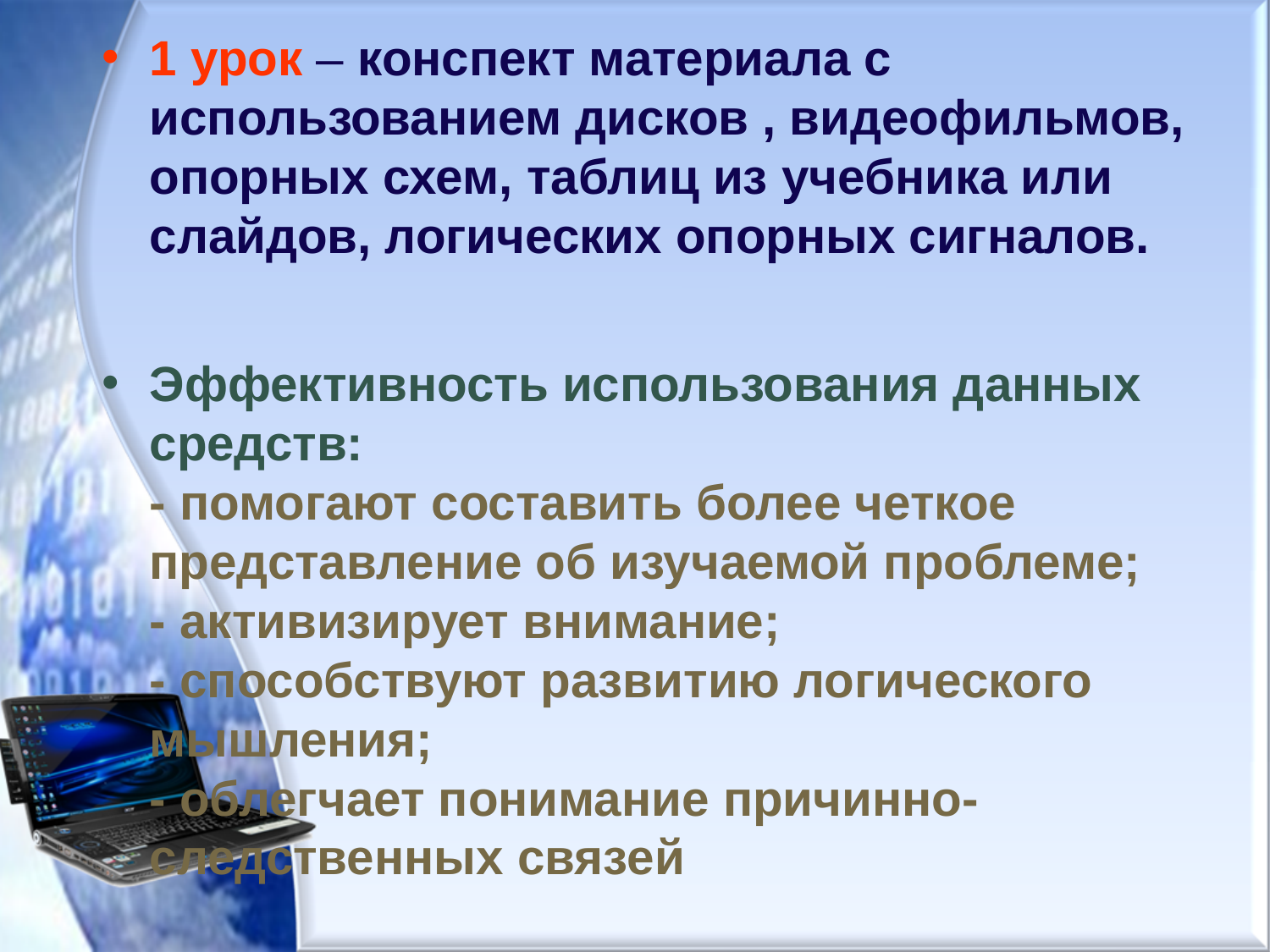

1 урок – конспект материала с использованием дисков , видеофильмов, опорных схем, таблиц из учебника или слайдов, логических опорных сигналов.

Эффективность использования данных средств:
- помогают составить более четкое представление об изучаемой проблеме;
- активизирует внимание;
- способствуют развитию логического мышления;
- облегчает понимание причинно-следственных связей
#